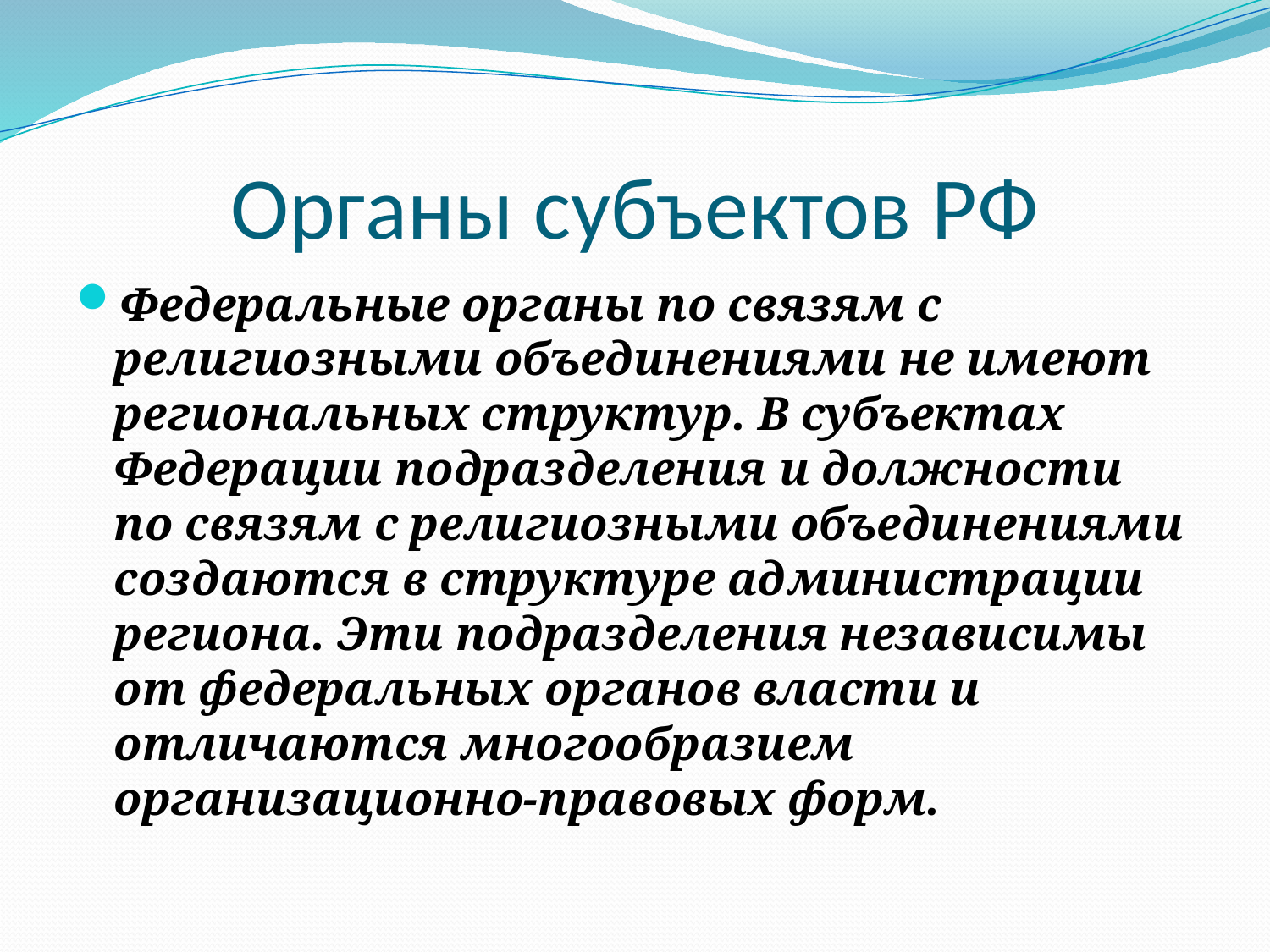

# Органы субъектов РФ
Федеральные органы по связям с религиозными объединениями не имеют региональных структур. В субъектах Федерации подразделения и должности по связям с религиозными объединениями создаются в структуре администрации региона. Эти подразделения независимы от федеральных органов власти и отличаются многообразием организационно-правовых форм.